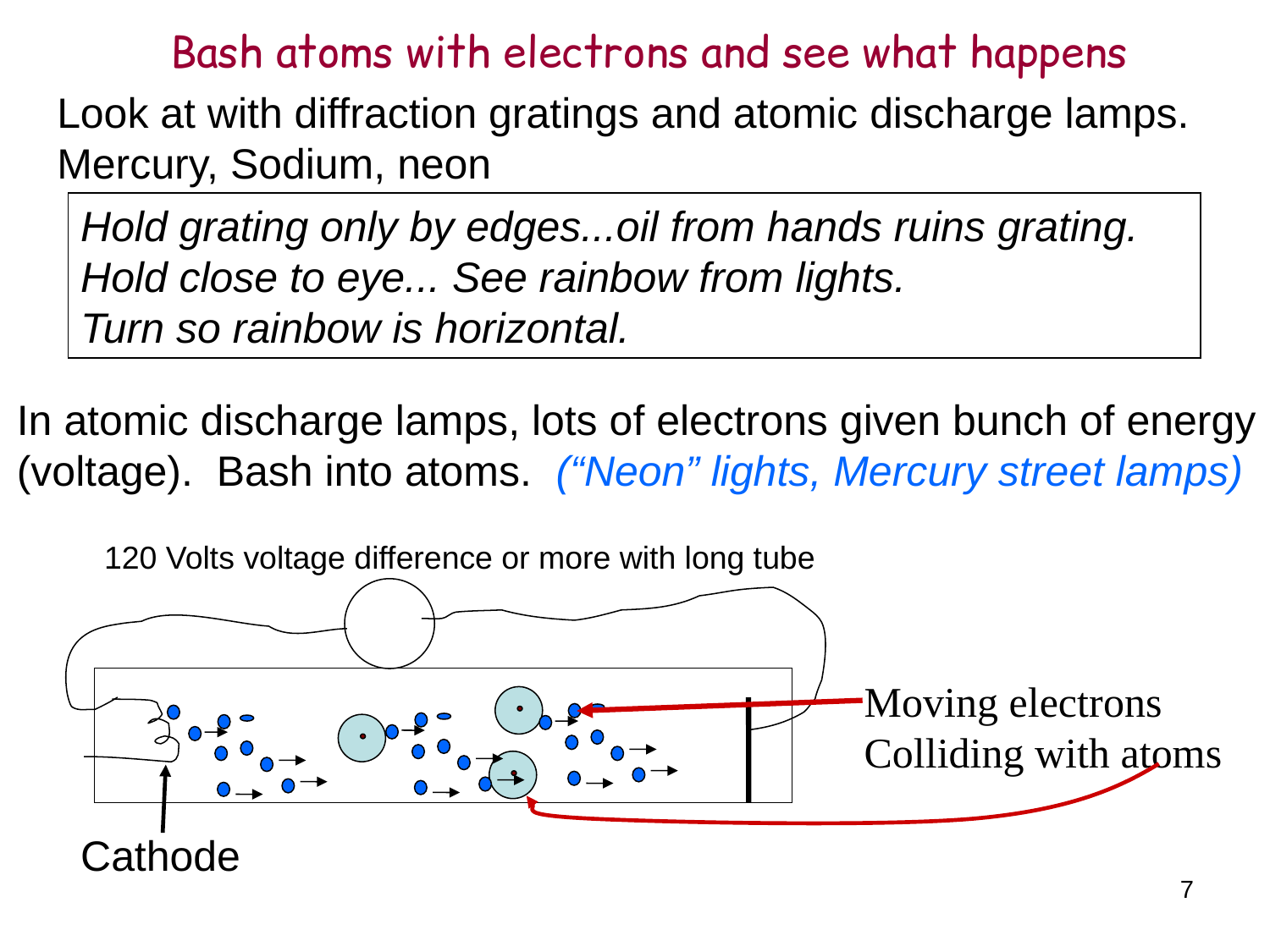

Bash atoms with electrons and see what happens
Look at with diffraction gratings and atomic discharge lamps.
Mercury, Sodium, neon
Hold grating only by edges...oil from hands ruins grating.
Hold close to eye... See rainbow from lights.
Turn so rainbow is horizontal.
In atomic discharge lamps, lots of electrons given bunch of energy
(voltage).  Bash into atoms.  (“Neon” lights, Mercury street lamps)
120 Volts voltage difference or more with long tube

Moving electrons
Colliding with atoms

Cathode
7